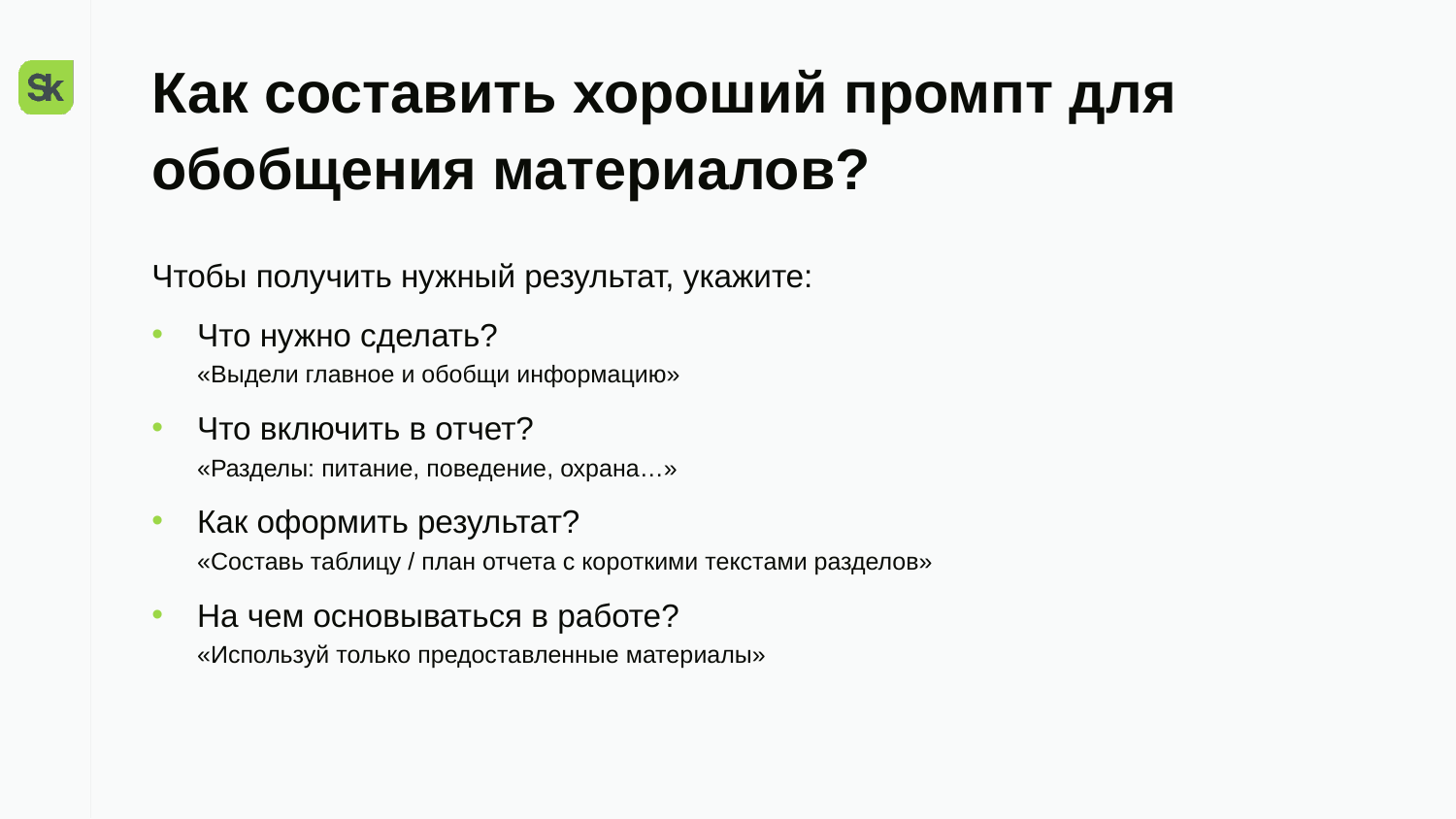

# Как составить хороший промпт для обобщения материалов?
Чтобы получить нужный результат, укажите:
Что нужно сделать?
«Выдели главное и обобщи информацию»
Что включить в отчет?
«Разделы: питание, поведение, охрана…»
Как оформить результат?
«Составь таблицу / план отчета с короткими текстами разделов»
На чем основываться в работе?
«Используй только предоставленные материалы»